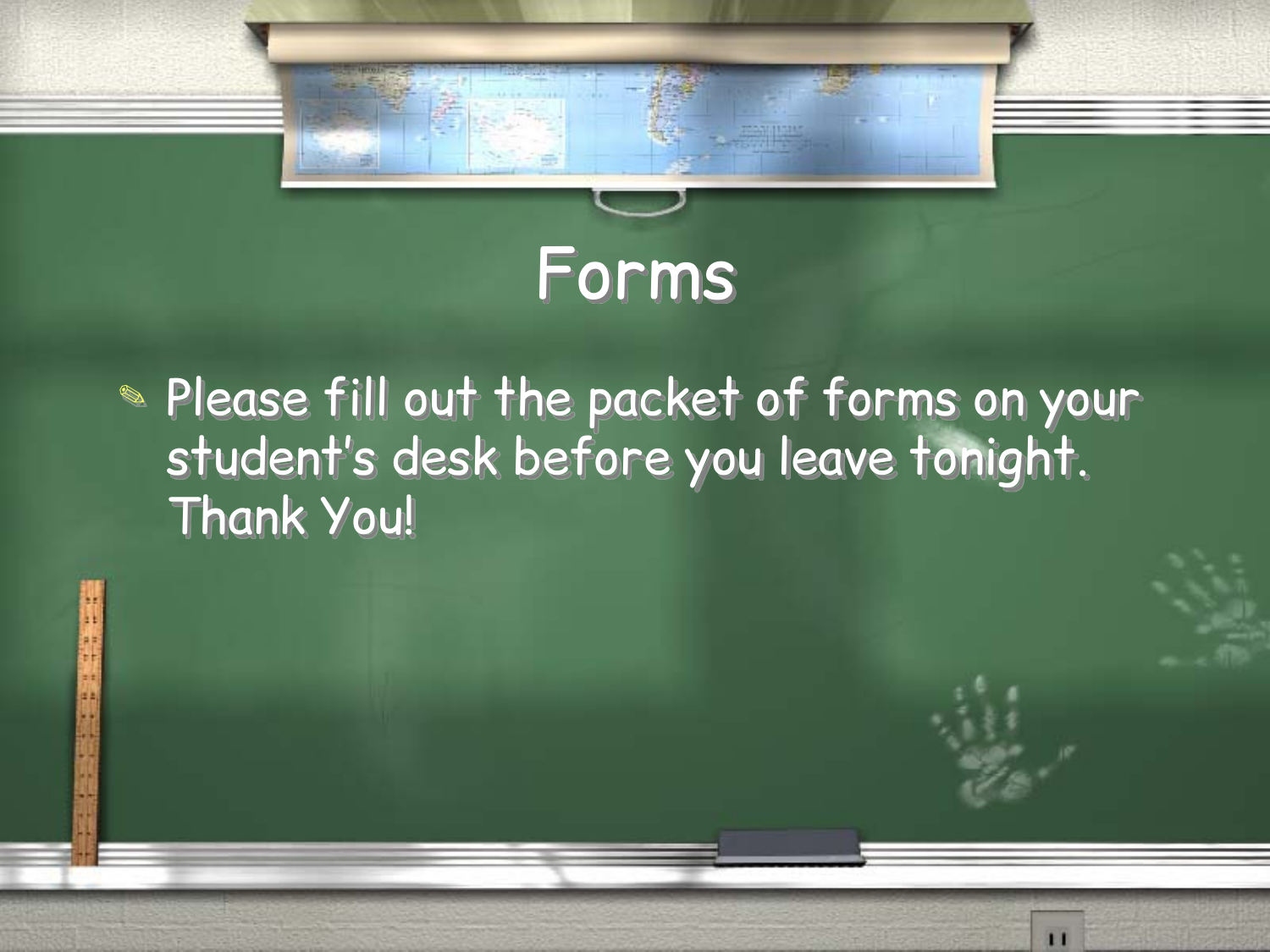

# Forms
Please fill out the packet of forms on your student’s desk before you leave tonight. Thank You!